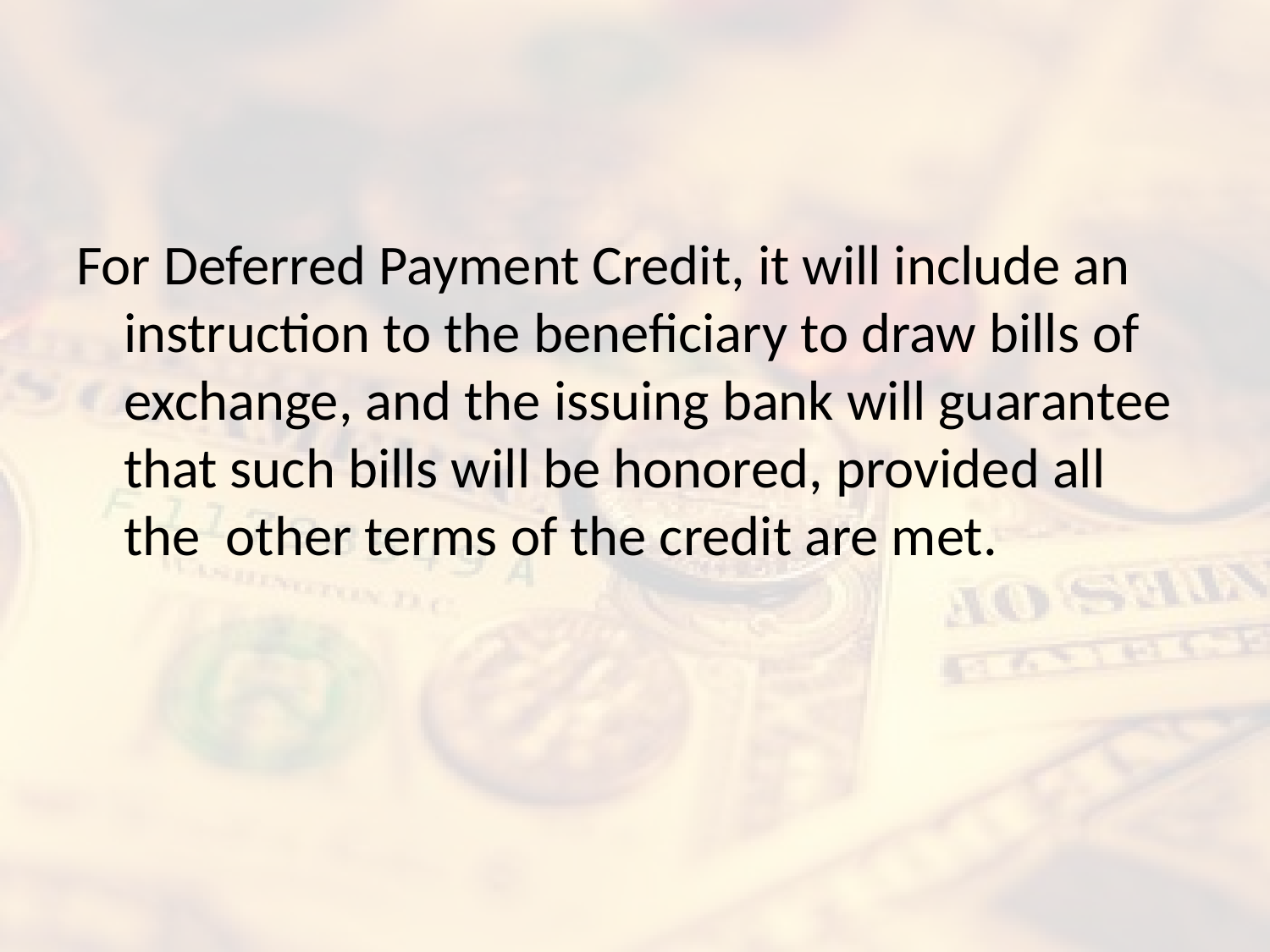

#
For Deferred Payment Credit, it will include an instruction to the beneficiary to draw bills of exchange, and the issuing bank will guarantee that such bills will be honored, provided all the  other terms of the credit are met.